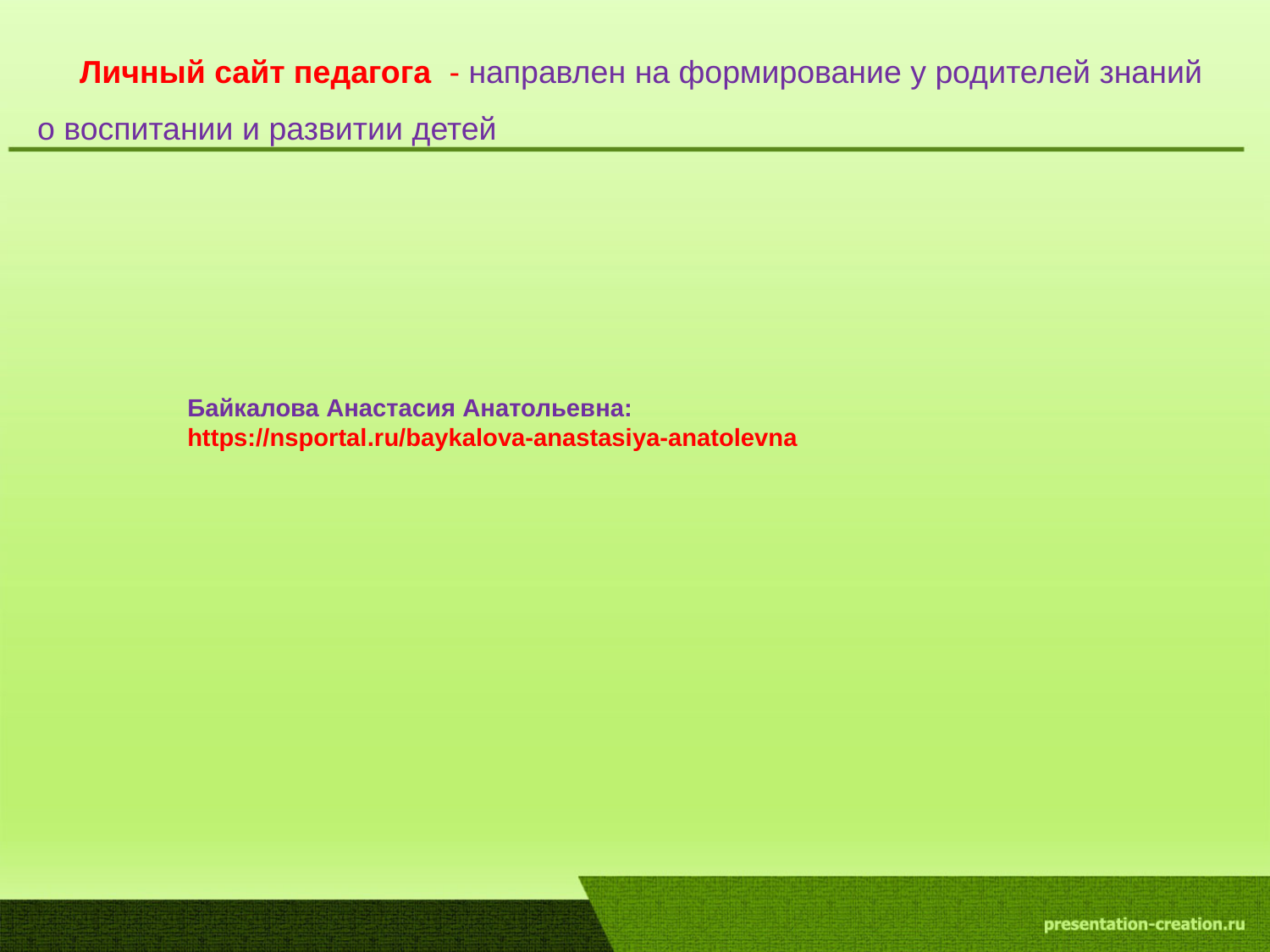

Личный сайт педагога  - направлен на формирование у родителей знаний о воспитании и развитии детей

Байкалова Анастасия Анатольевна:
https://nsportal.ru/baykalova-anastasiya-anatolevna